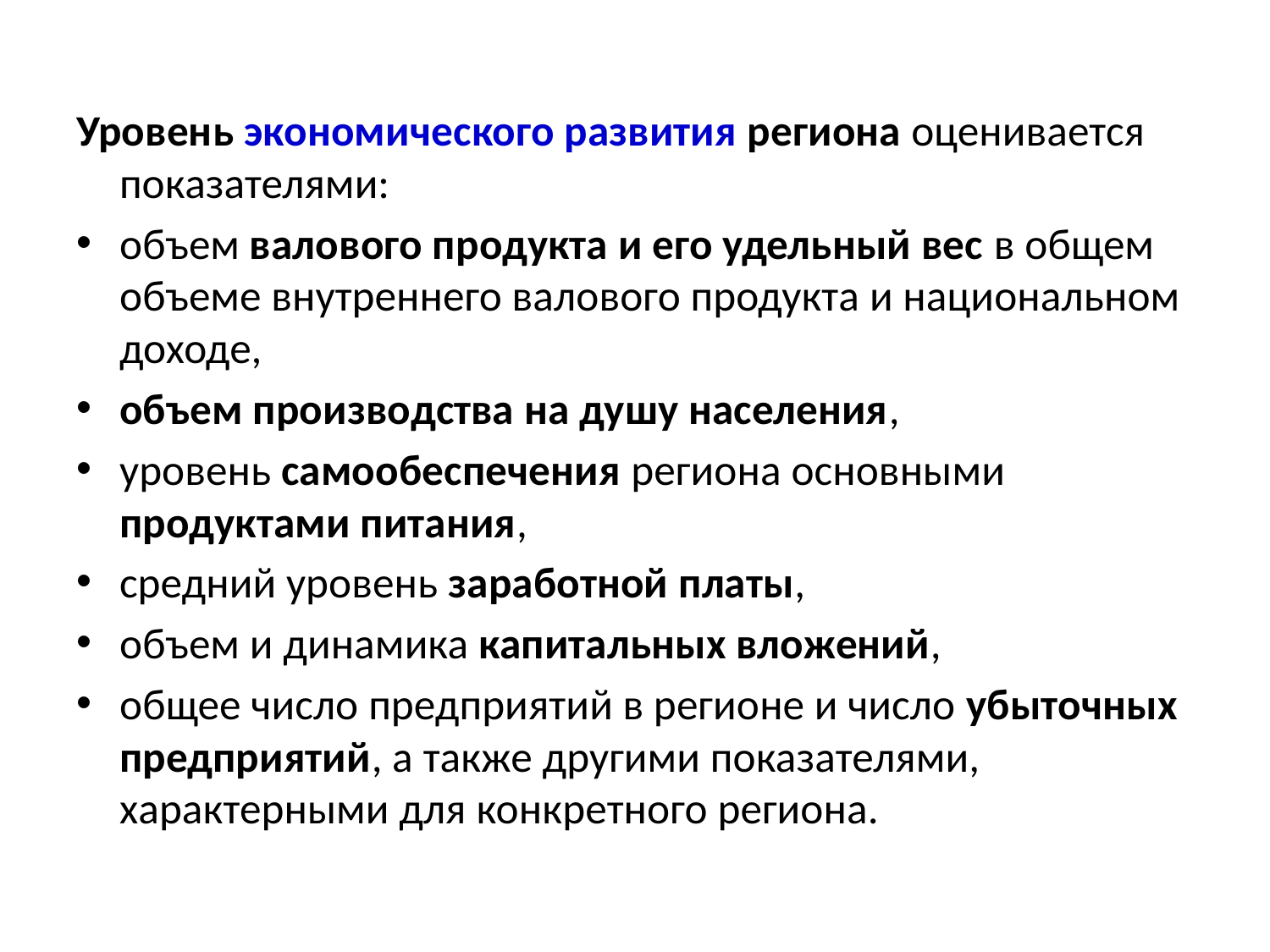

Уровень экономического развития региона оценивается показателями:
объем валового продукта и его удельный вес в общем объеме внутреннего валового продукта и национальном доходе,
объем производства на душу населения,
уровень самообеспечения региона основными продуктами питания,
средний уровень заработной платы,
объем и динамика капитальных вложений,
общее число предприятий в регионе и число убыточных предприятий, а также другими показателями, характерными для конкретного региона.